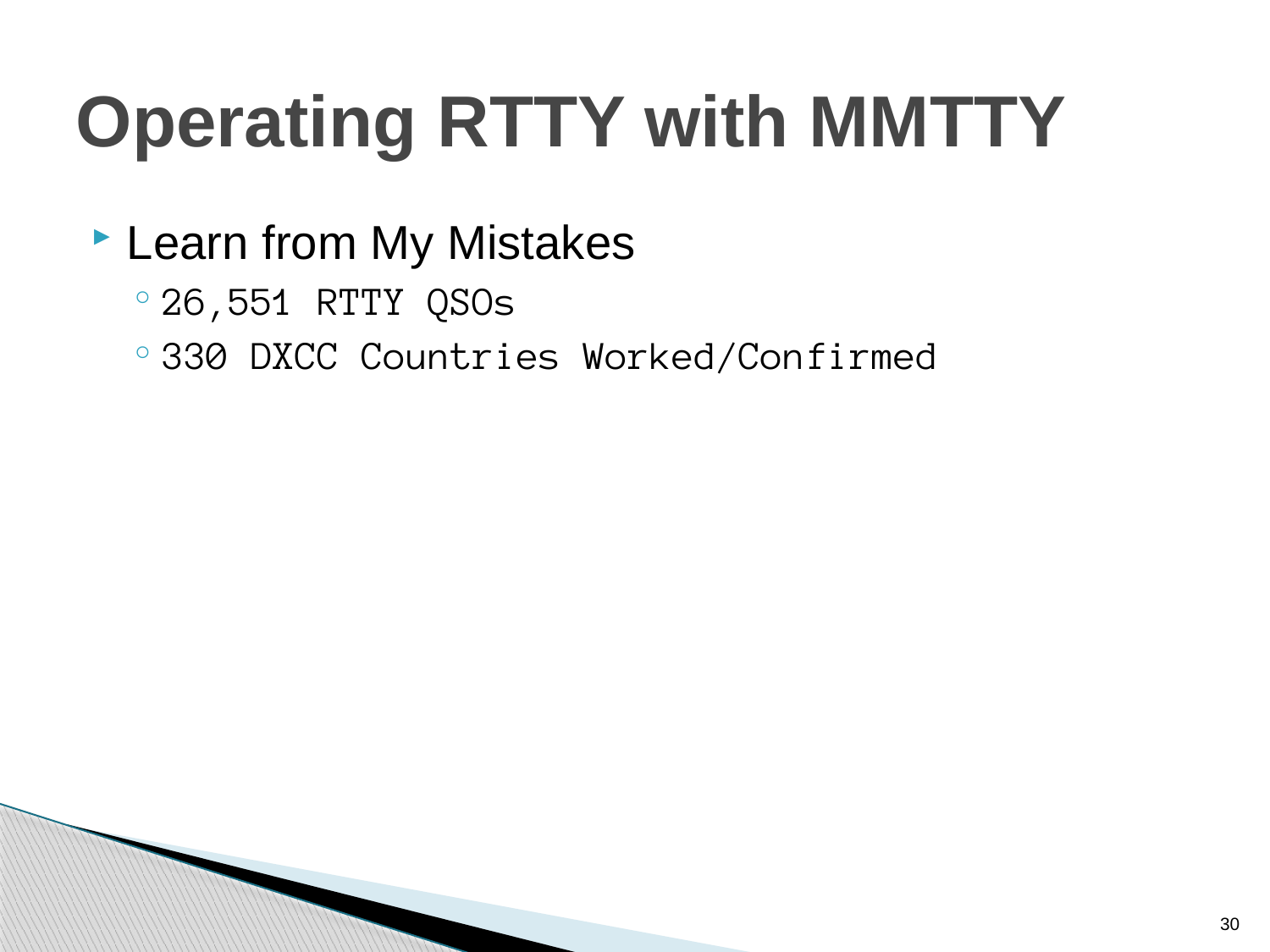

# Operating RTTY with MMTTY
Learn from My Mistakes
26,551 RTTY QSOs
330 DXCC Countries Worked/Confirmed
30